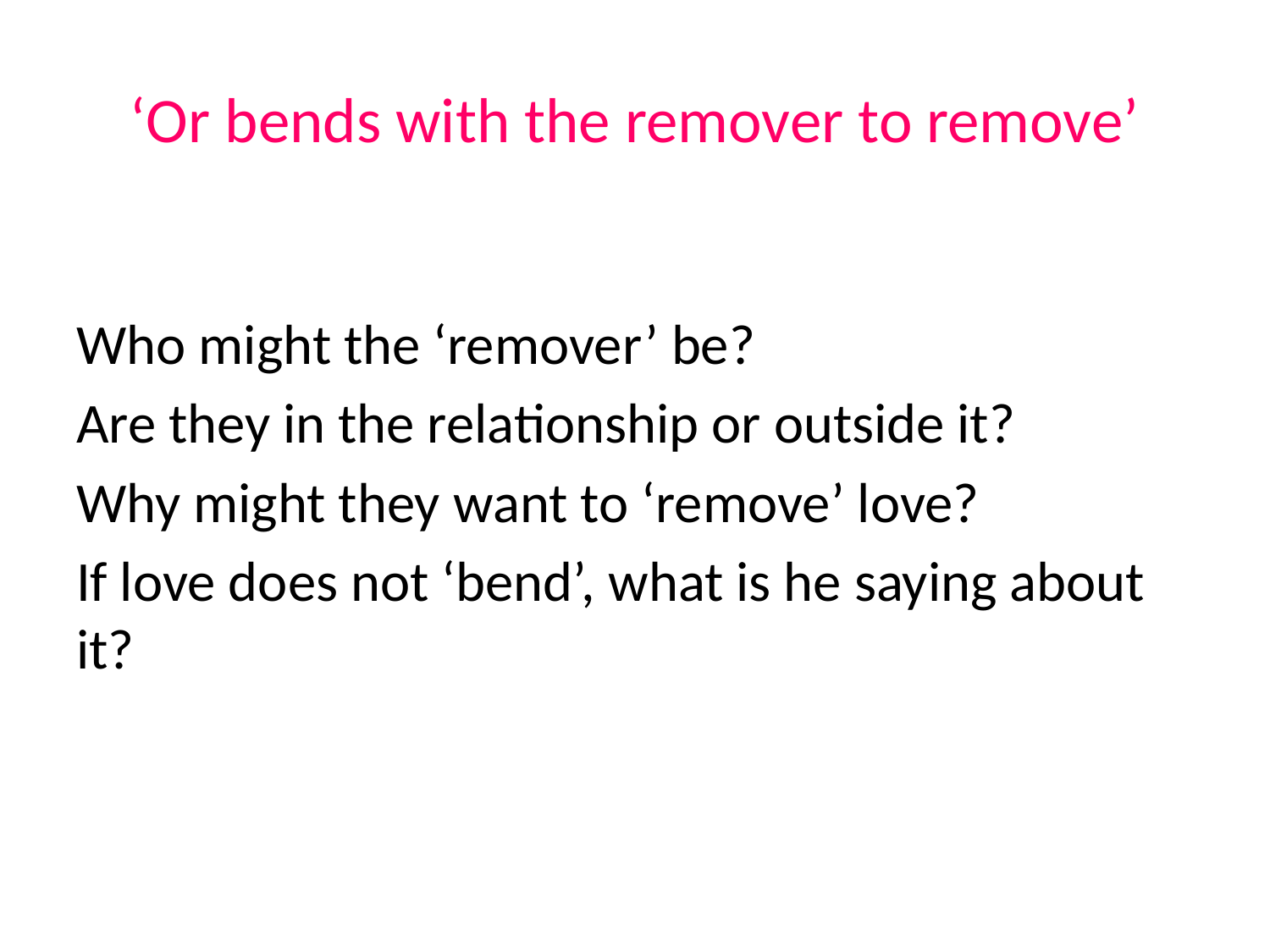

# ‘Or bends with the remover to remove’

Who might the ‘remover’ be?
Are they in the relationship or outside it?
Why might they want to ‘remove’ love?
If love does not ‘bend’, what is he saying about it?